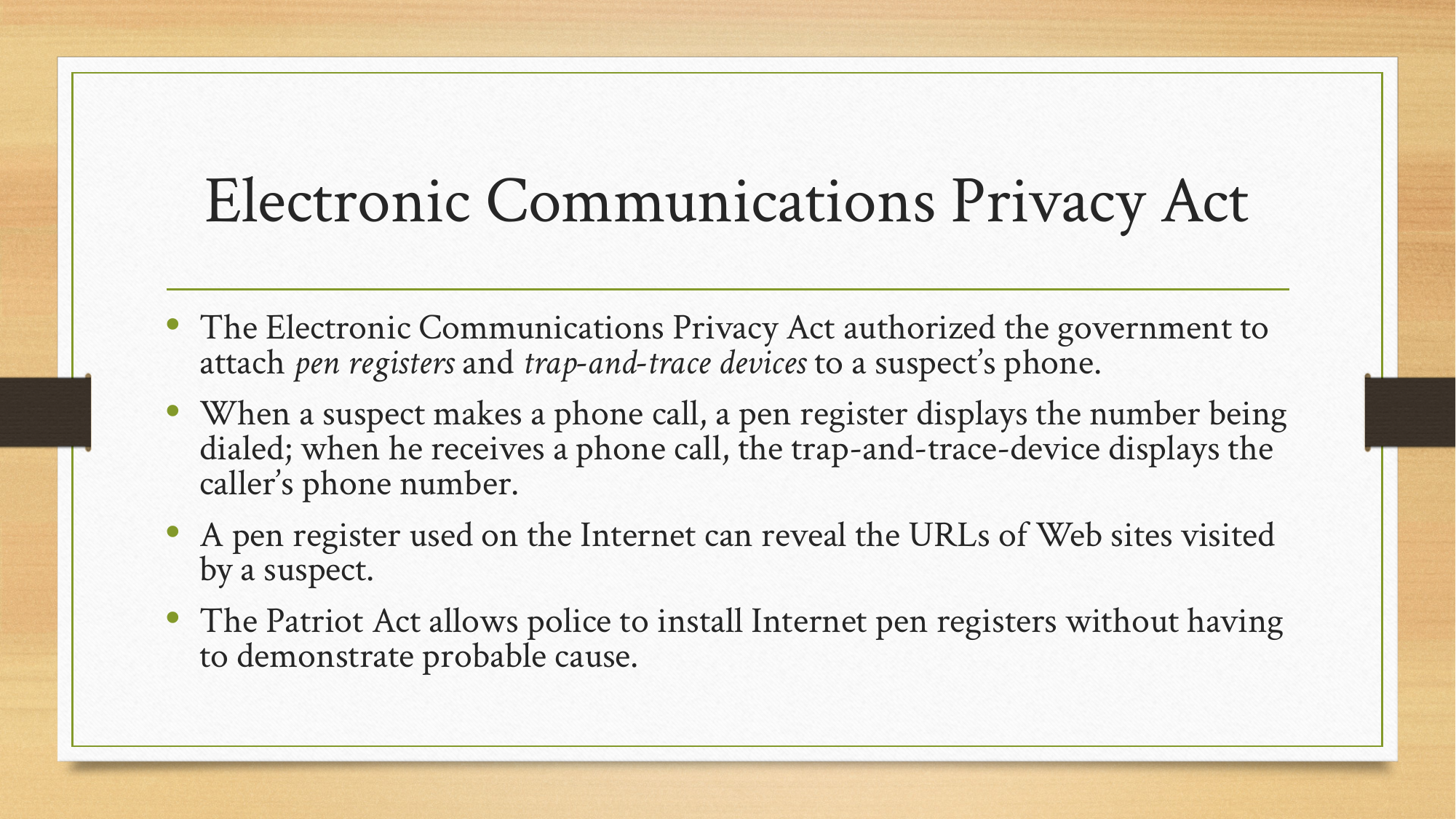

# Electronic Communications Privacy Act
The Electronic Communications Privacy Act authorized the government to attach pen registers and trap-and-trace devices to a suspect’s phone.
When a suspect makes a phone call, a pen register displays the number being dialed; when he receives a phone call, the trap-and-trace-device displays the caller’s phone number.
A pen register used on the Internet can reveal the URLs of Web sites visited by a suspect.
The Patriot Act allows police to install Internet pen registers without having to demonstrate probable cause.